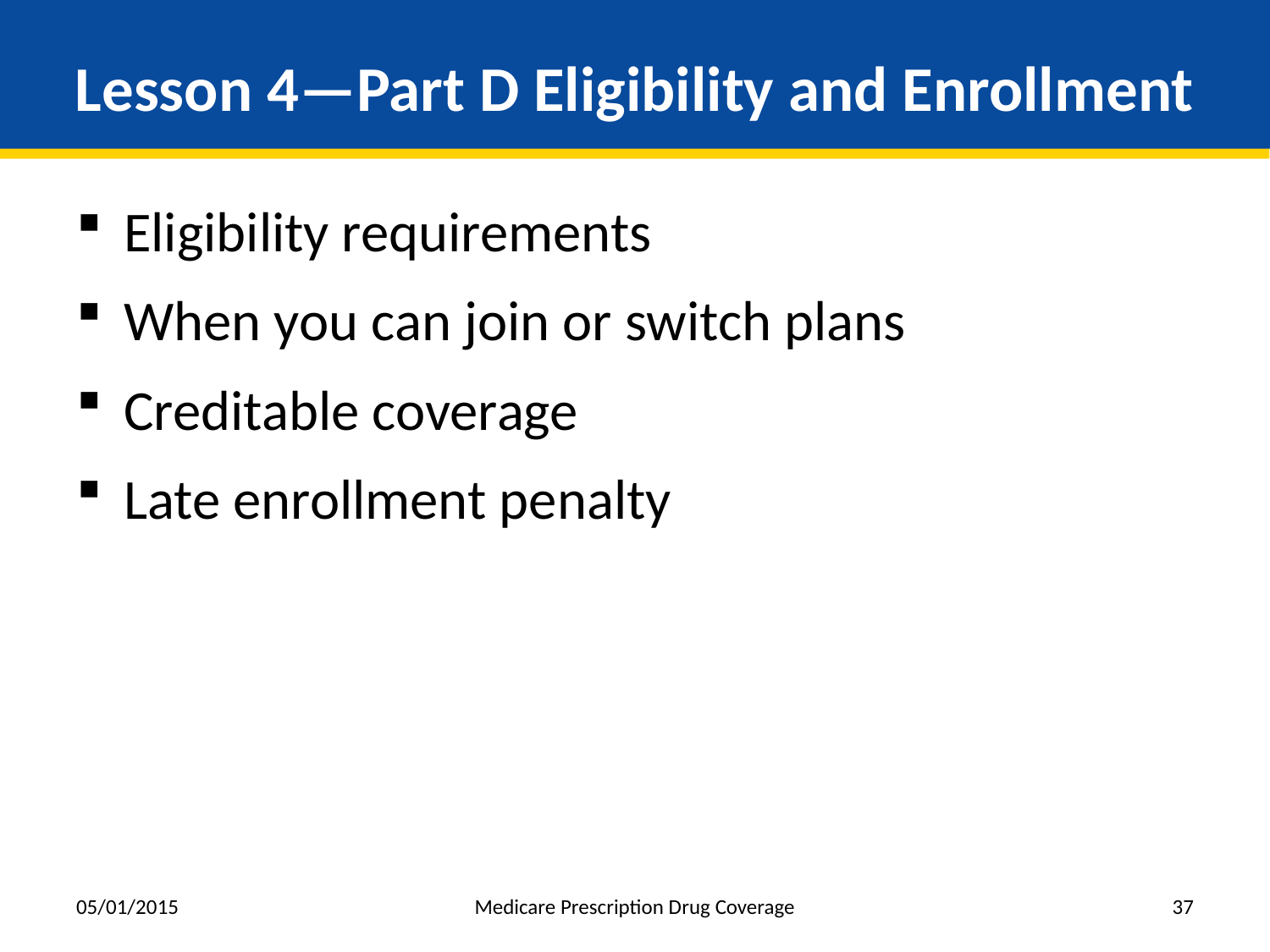

# Lesson 4—Part D Eligibility and Enrollment
Eligibility requirements
When you can join or switch plans
Creditable coverage
Late enrollment penalty
05/01/2015
Medicare Prescription Drug Coverage
37